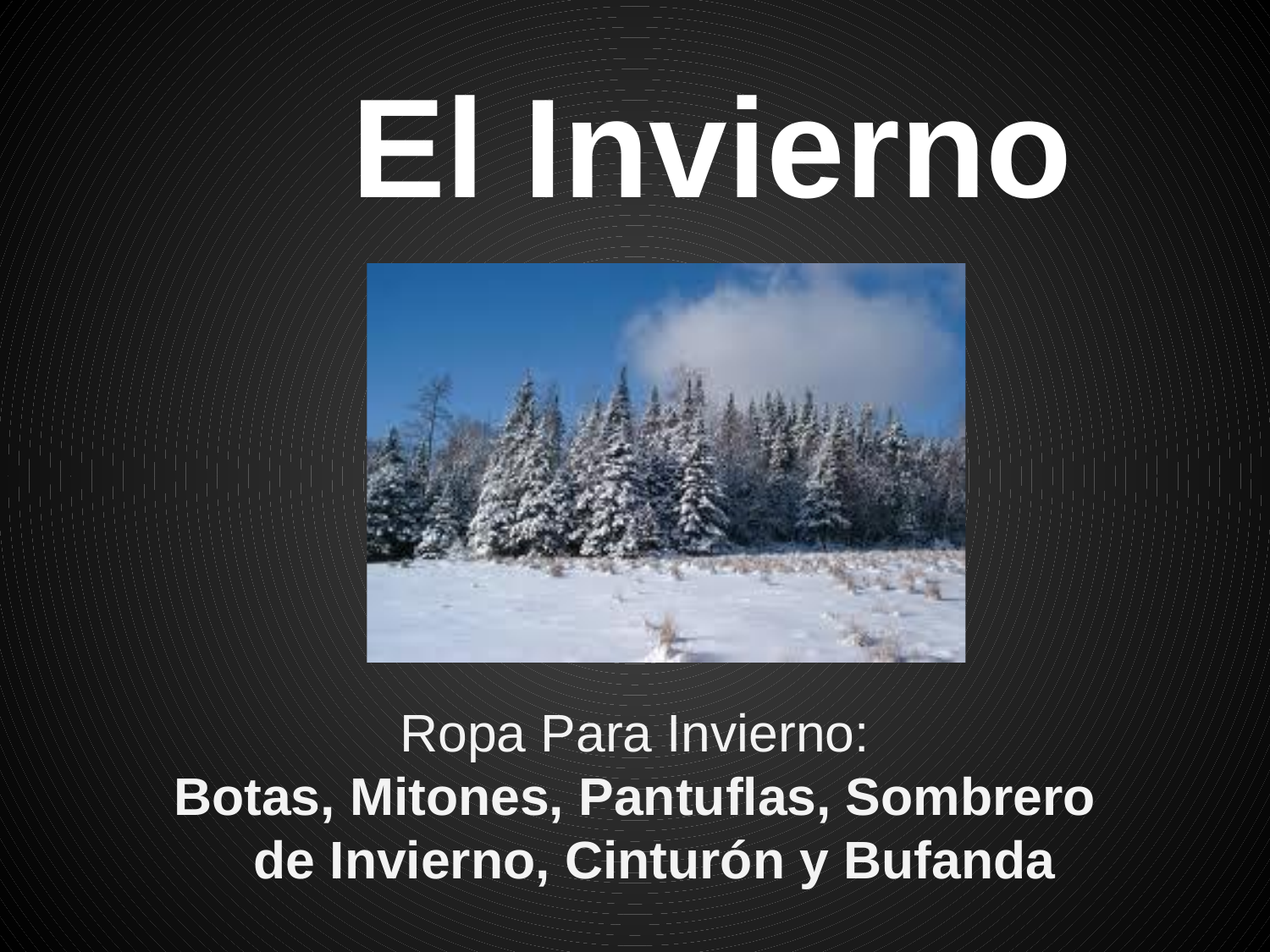

# El Invierno

Ropa Para Invierno:
Botas, Mitones, Pantuflas, Sombrero de Invierno, Cinturón y Bufanda